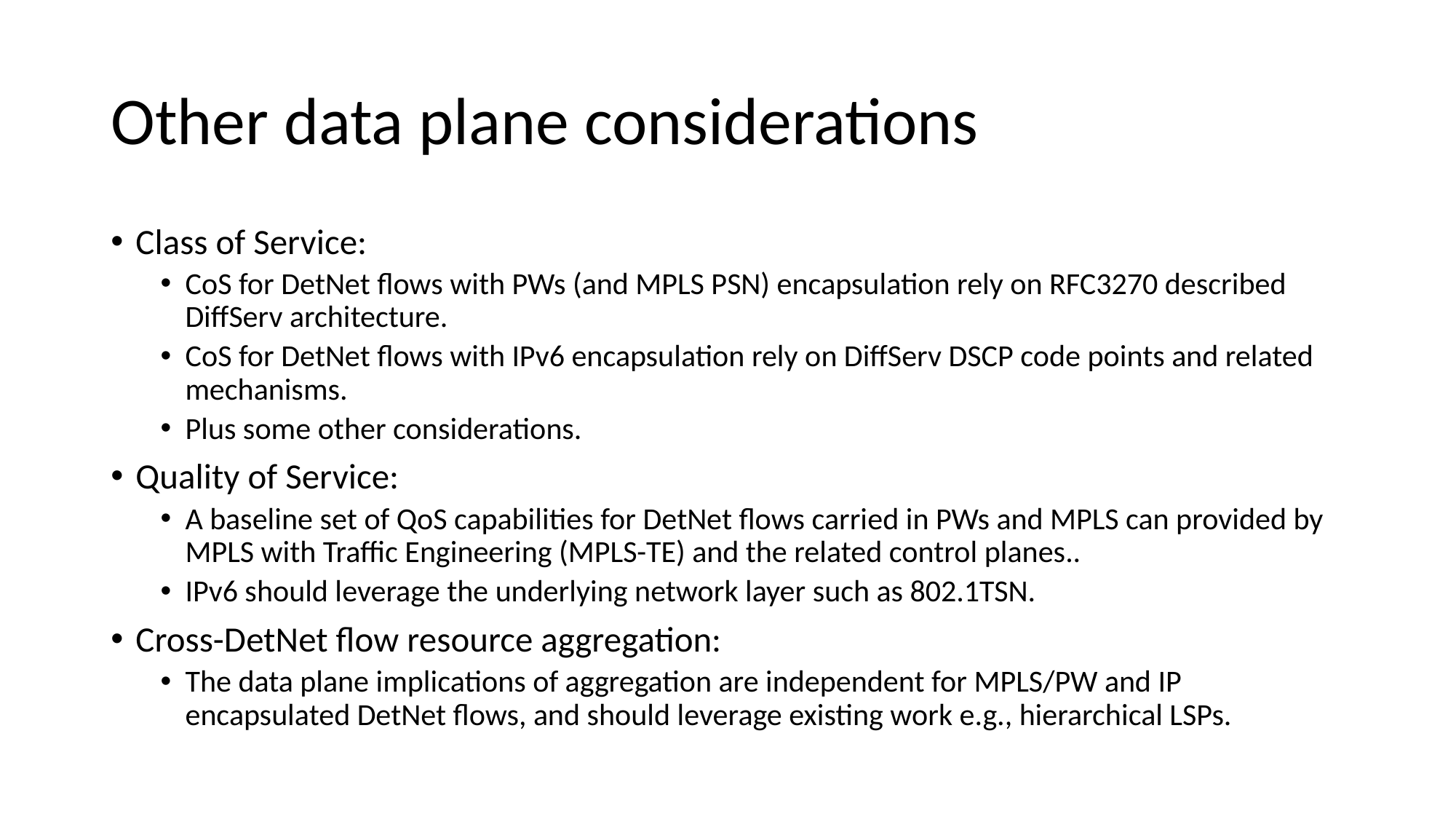

# Other data plane considerations
Class of Service:
CoS for DetNet flows with PWs (and MPLS PSN) encapsulation rely on RFC3270 described DiffServ architecture.
CoS for DetNet flows with IPv6 encapsulation rely on DiffServ DSCP code points and related mechanisms.
Plus some other considerations.
Quality of Service:
A baseline set of QoS capabilities for DetNet flows carried in PWs and MPLS can provided by MPLS with Traffic Engineering (MPLS-TE) and the related control planes..
IPv6 should leverage the underlying network layer such as 802.1TSN.
Cross-DetNet flow resource aggregation:
The data plane implications of aggregation are independent for MPLS/PW and IP encapsulated DetNet flows, and should leverage existing work e.g., hierarchical LSPs.